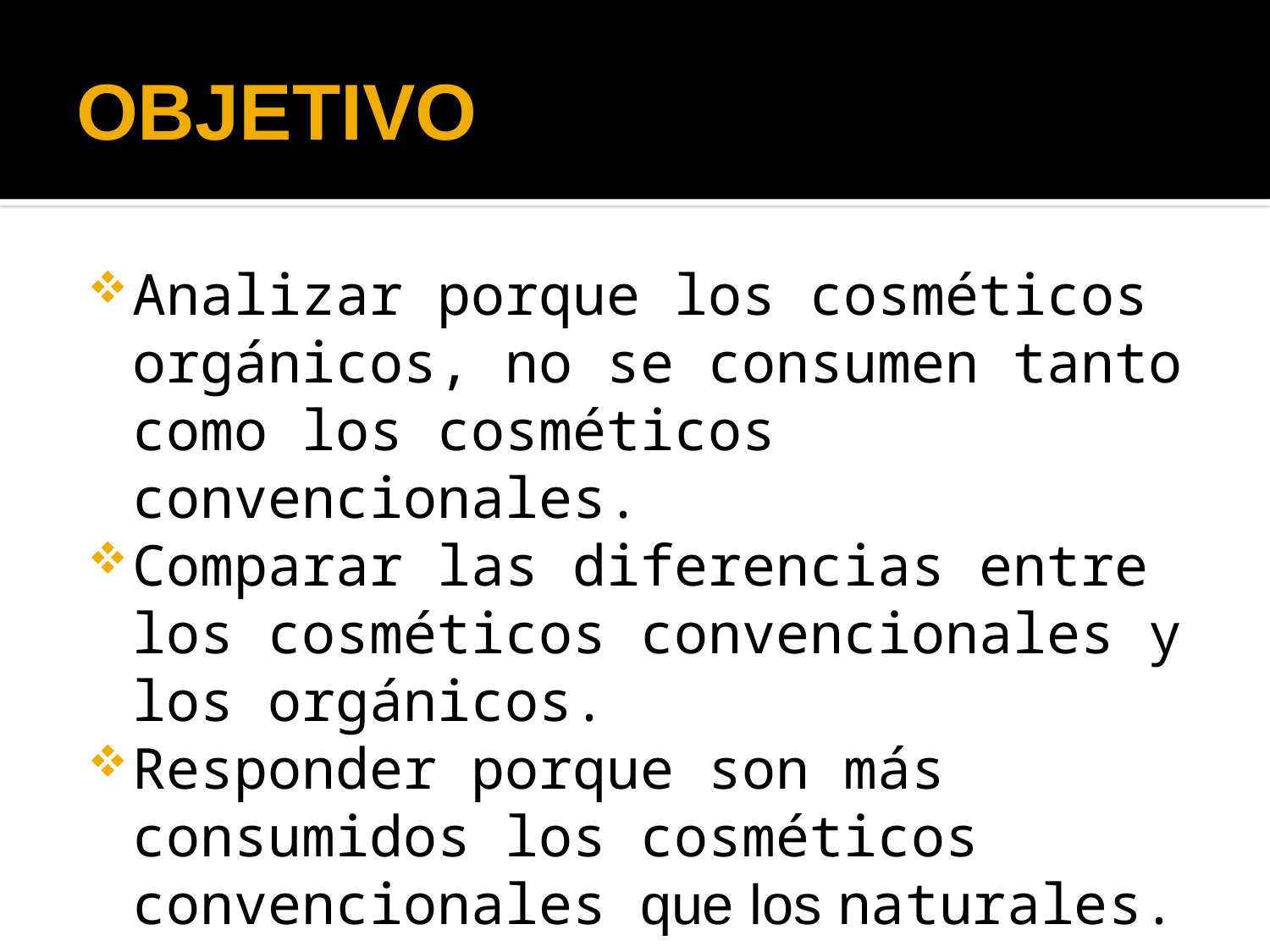

# OBJETIVO
Analizar porque los cosméticos orgánicos, no se consumen tanto como los cosméticos convencionales.
Comparar las diferencias entre los cosméticos convencionales y los orgánicos.
Responder porque son más consumidos los cosméticos convencionales que los naturales.